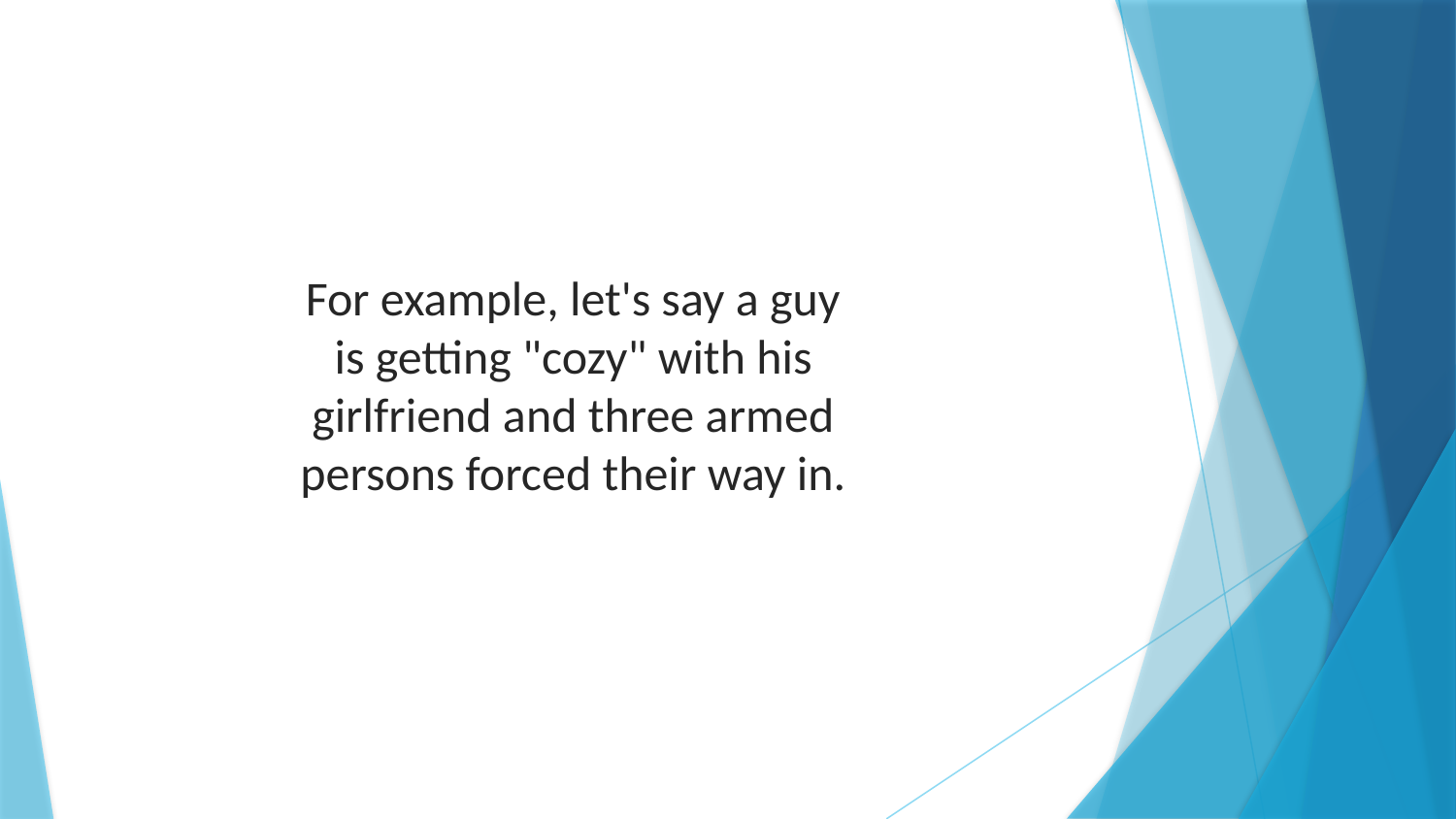

For example, let's say a guy is getting "cozy" with his girlfriend and three armed persons forced their way in.